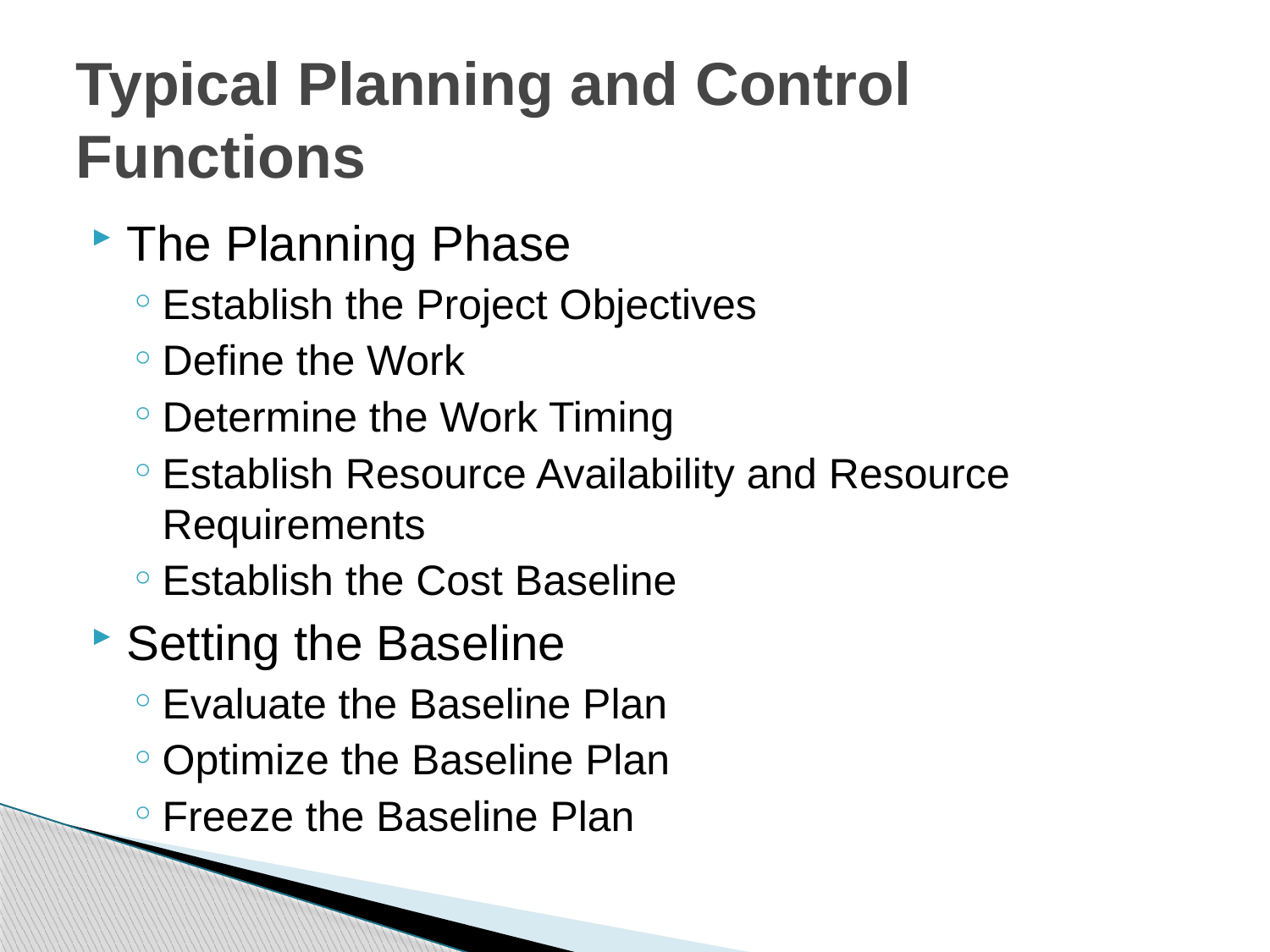

# Typical Planning and Control Functions
The Planning Phase
Establish the Project Objectives
Define the Work
Determine the Work Timing
Establish Resource Availability and Resource Requirements
Establish the Cost Baseline
Setting the Baseline
Evaluate the Baseline Plan
Optimize the Baseline Plan
Freeze the Baseline Plan